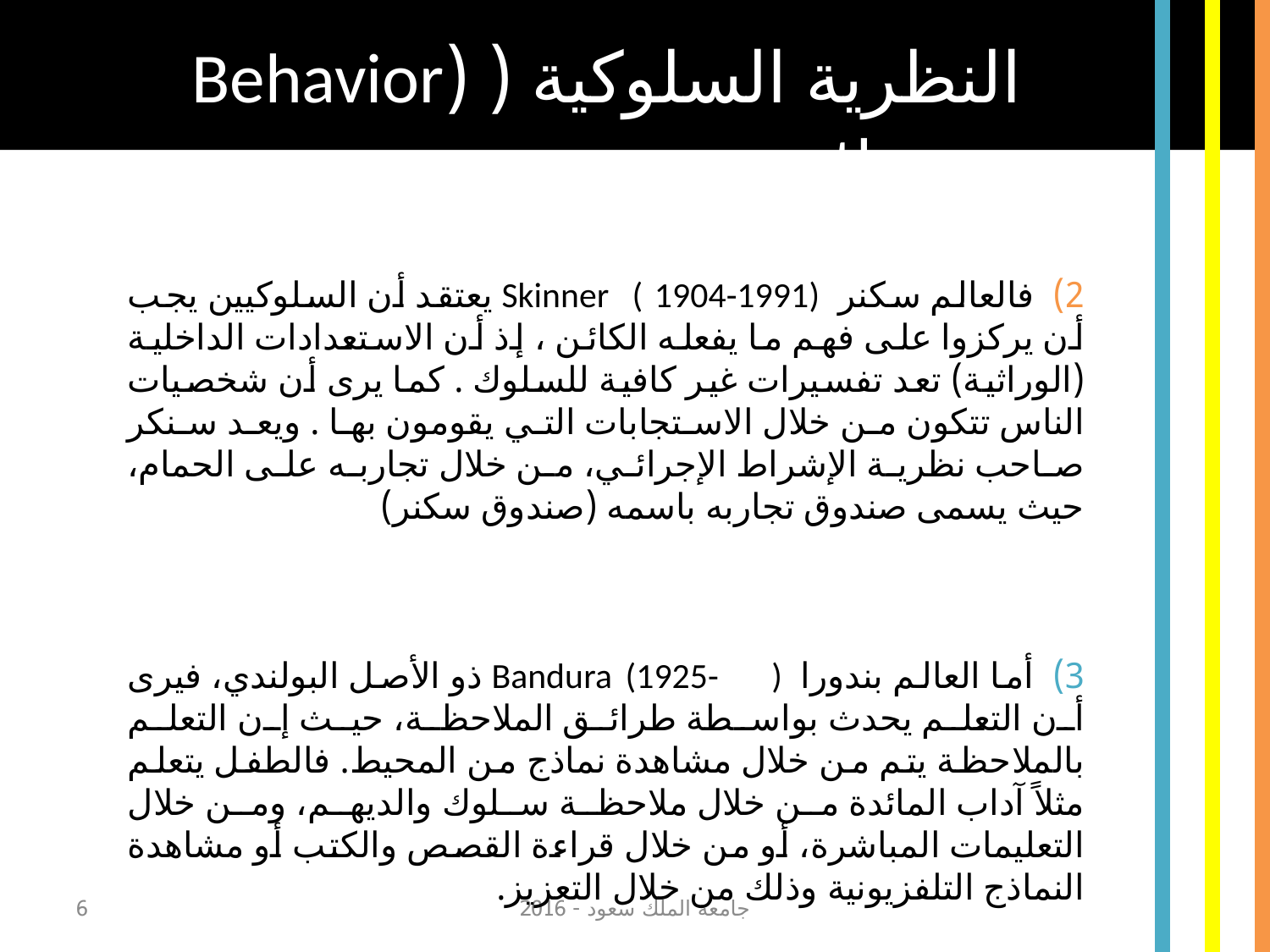

النظرية السلوكية ( (Behavior theory
2)  فالعالم سكنر  Skinner  ( 1904-1991) يعتقد أن السلوكيين يجب أن يركزوا على فهم ما يفعله الكائن ، إذ أن الاستعدادات الداخلية (الوراثية) تعد تفسيرات غير كافية للسلوك . كما يرى أن شخصيات الناس تتكون من خلال الاستجابات التي يقومون بها . ويعد سنكر صاحب نظرية الإشراط الإجرائي، من خلال تجاربه على الحمام، حيث يسمى صندوق تجاربه باسمه (صندوق سكنر)

3)  أما العالم بندورا  Bandura (1925-    ) ذو الأصل البولندي، فيرى أن التعلم يحدث بواسطة طرائق الملاحظة، حيث إن التعلم بالملاحظة يتم من خلال مشاهدة نماذج من المحيط. فالطفل يتعلم مثلاً آداب المائدة من خلال ملاحظة سلوك والديهم، ومن خلال التعليمات المباشرة، أو من خلال قراءة القصص والكتب أو مشاهدة النماذج التلفزيونية وذلك من خلال التعزيز.
6
جامعة الملك سعود - 2016